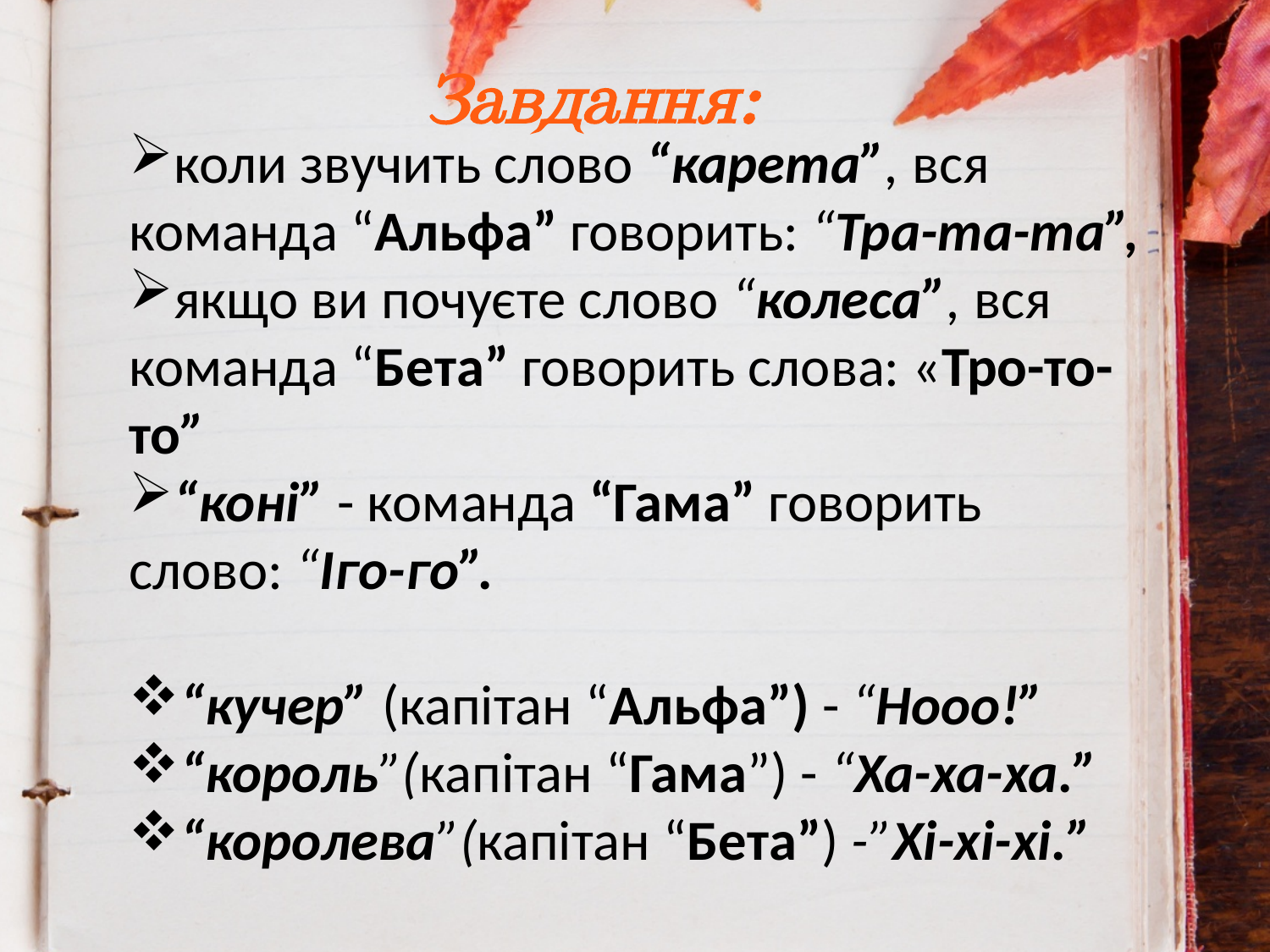

Завдання:
коли звучить слово “карета”, вся команда “Альфа” говорить: “Тра-та-та”,
якщо ви почуєте слово “колеса”, вся команда “Бета” говорить слова: «Тро-то-то”
“коні” - команда “Гама” говорить слово: “Іго-го”.

“кучер” (капітан “Альфа”) - “Нооо!”
“король”(капітан “Гама”) - “Ха-ха-ха.”
“королева”(капітан “Бета”) -”Хі-хі-хі.”